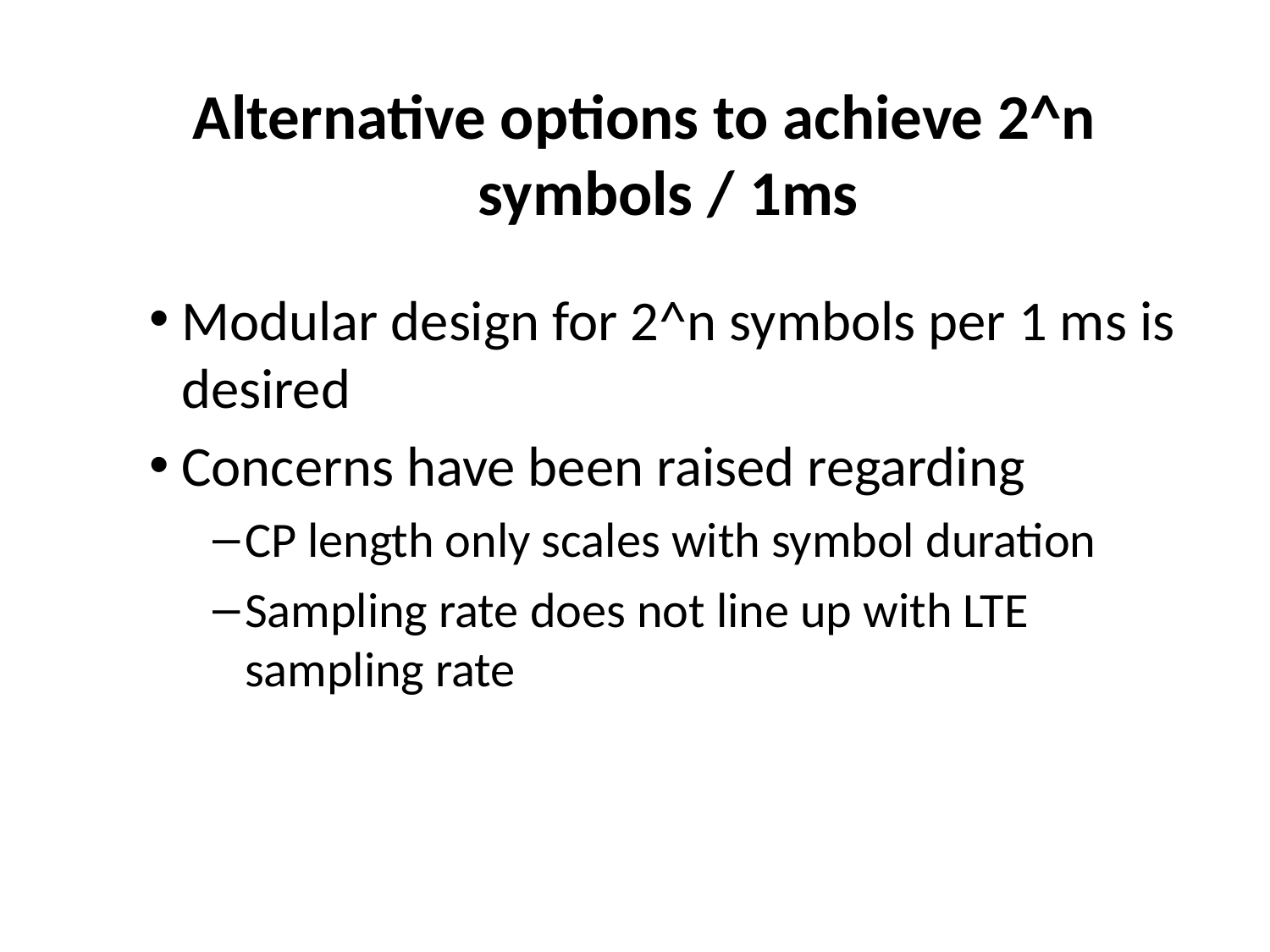

Alternative options to achieve 2^n symbols / 1ms
Modular design for 2^n symbols per 1 ms is desired
Concerns have been raised regarding
CP length only scales with symbol duration
Sampling rate does not line up with LTE sampling rate